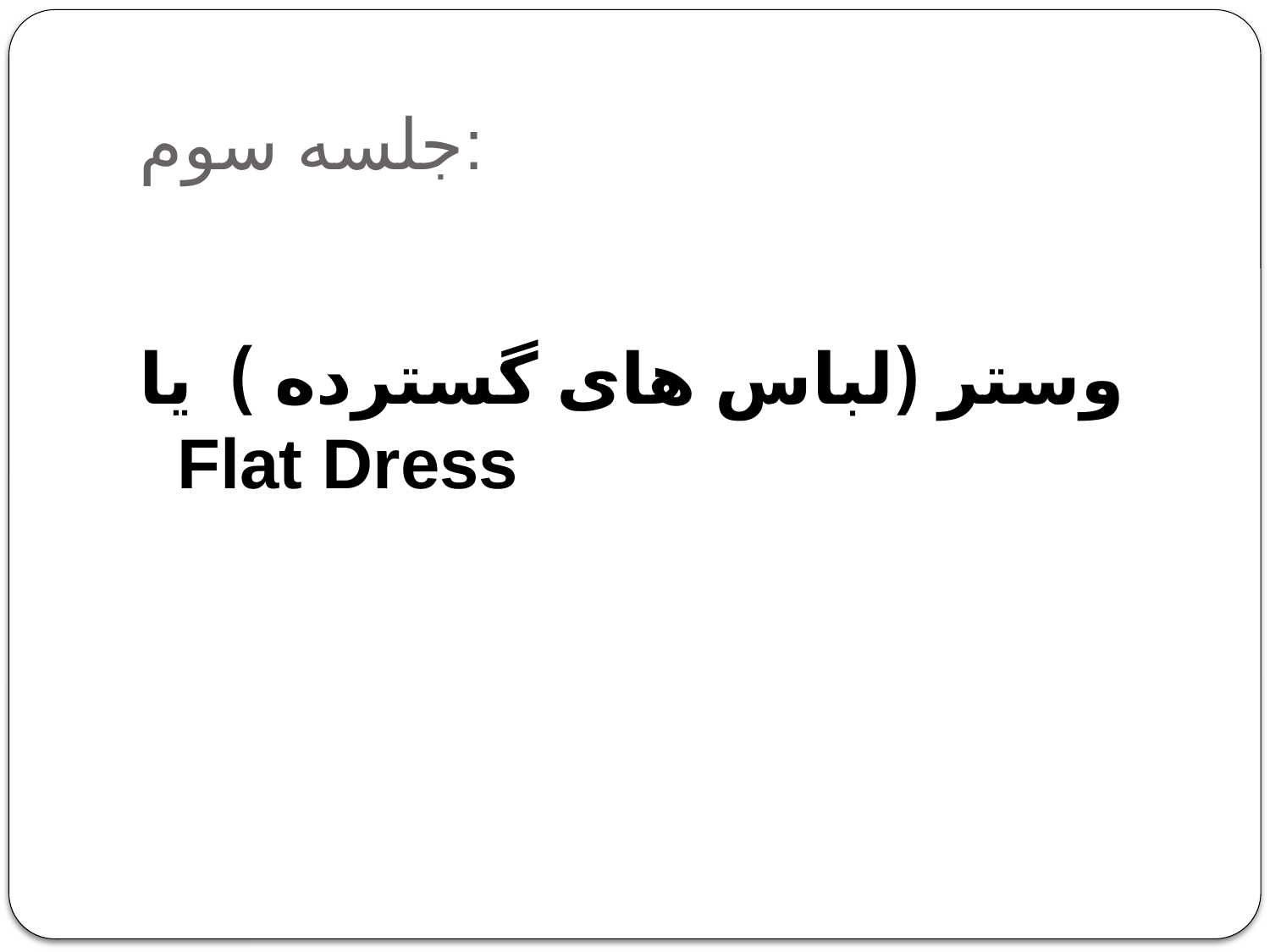

# جلسه سوم:
وستر (لباس های گسترده )  یا Flat Dress